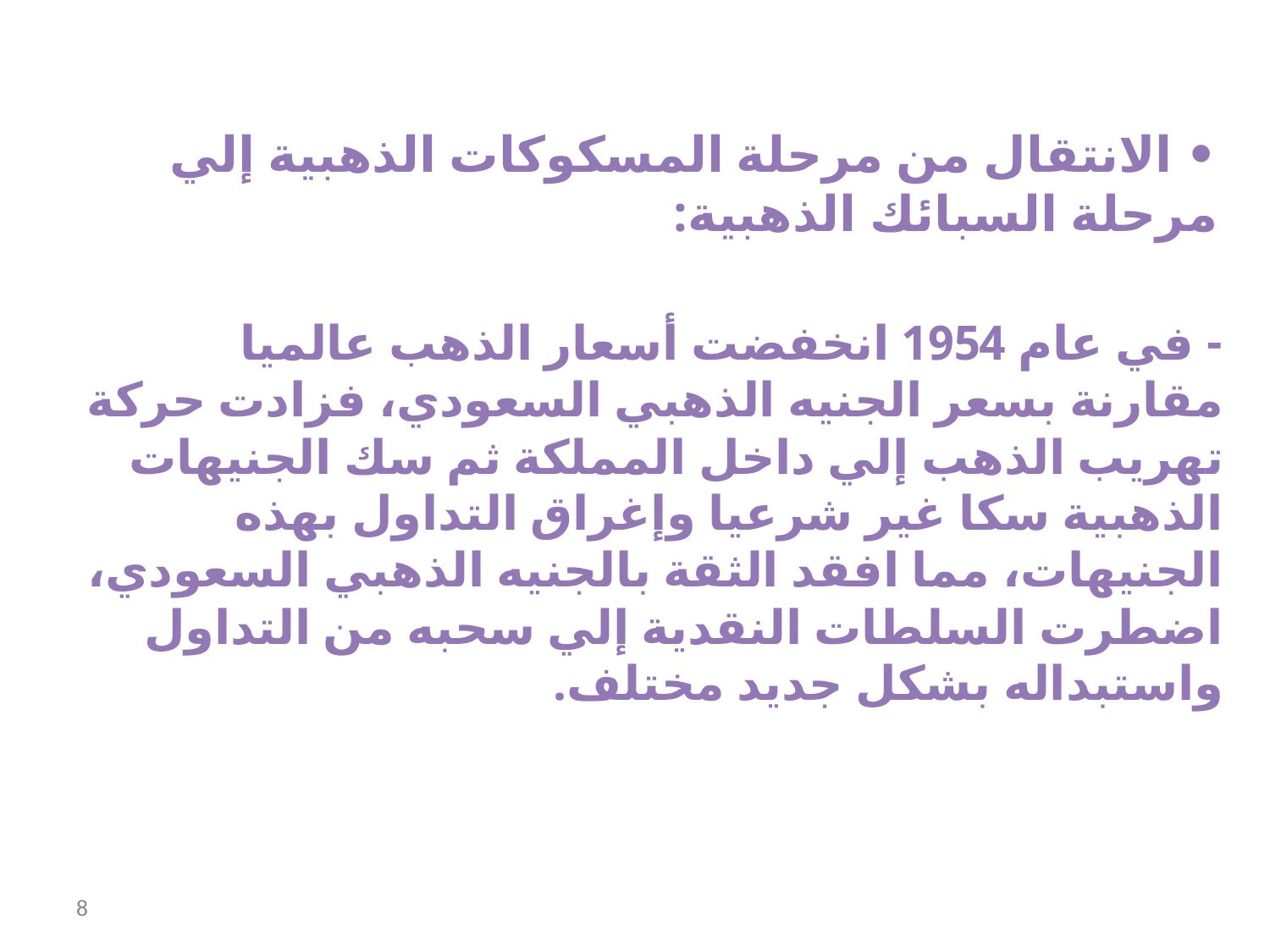

• 	الانتقال من مرحلة المسكوكات الذهبية إلي مرحلة السبائك 	الذهبية:

	- في عام 1954 انخفضت أسعار الذهب عالميا مقارنة بسعر 	الجنيه الذهبي السعودي، فزادت حركة تهريب الذهب إلي داخل 	المملكة ثم سك الجنيهات الذهبية سكا غير شرعيا وإغراق 	التداول 	بهذه الجنيهات، مما افقد الثقة بالجنيه الذهبي السعودي، 	اضطرت السلطات النقدية إلي سحبه من التداول واستبداله بشكل 	جديد مختلف.
8